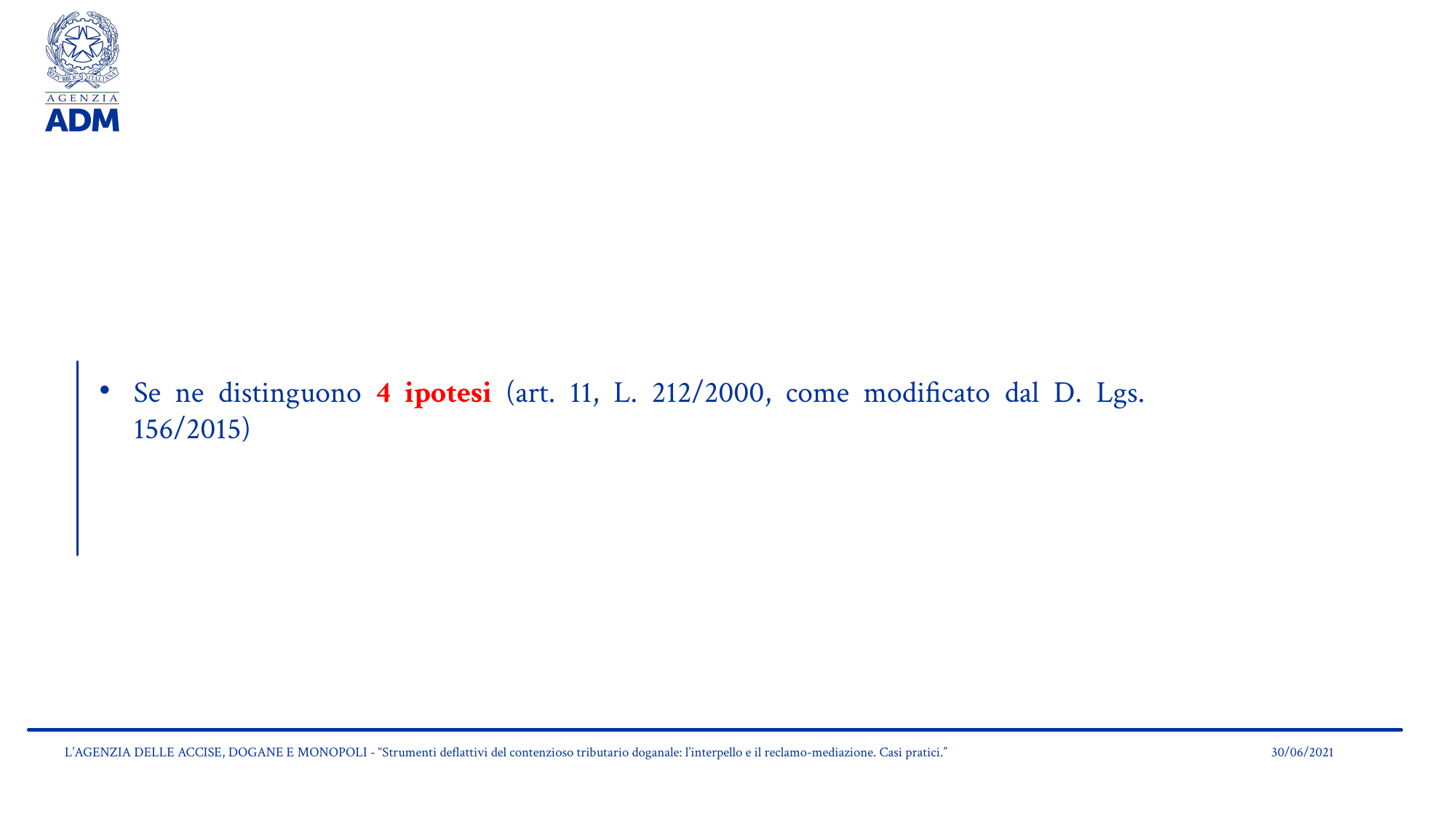

Se ne distinguono 4 ipotesi (art. 11, L. 212/2000, come modificato dal D. Lgs. 156/2015)
30/06/2021
L’AGENZIA DELLE ACCISE, DOGANE E MONOPOLI - “Strumenti deflattivi del contenzioso tributario doganale: l’interpello e il reclamo-mediazione. Casi pratici.”